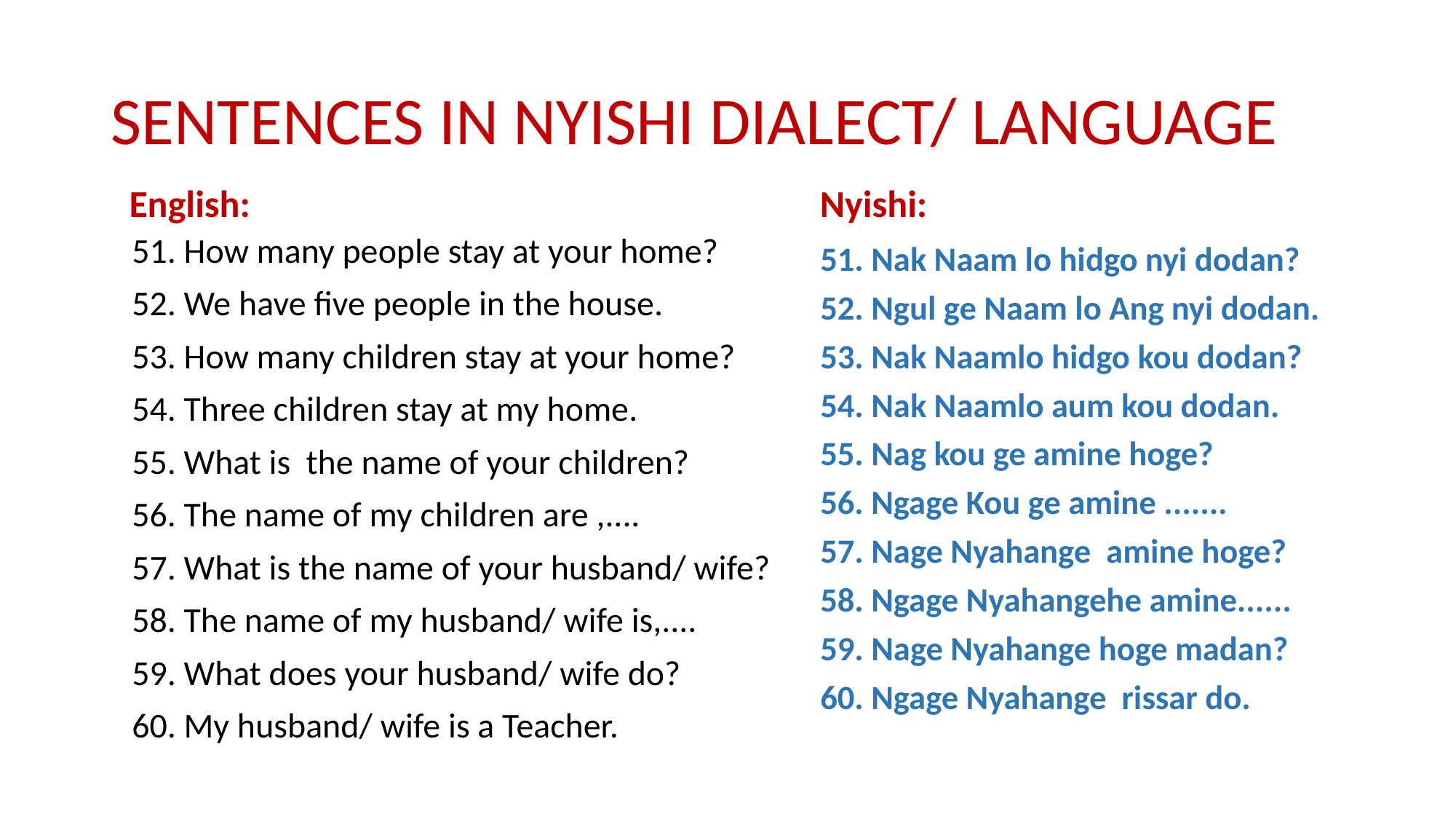

# SENTENCES IN NYISHI DIALECT/ LANGUAGE
English:				                 Nyishi:
51. How many people stay at your home?
52. We have five people in the house.
53. How many children stay at your home?
54. Three children stay at my home.
55. What is  the name of your children?
56. The name of my children are ,....
57. What is the name of your husband/ wife?
58. The name of my husband/ wife is,....
59. What does your husband/ wife do?
60. My husband/ wife is a Teacher.

51. Nak Naam lo hidgo nyi dodan?
52. Ngul ge Naam lo Ang nyi dodan.
53. Nak Naamlo hidgo kou dodan?
54. Nak Naamlo aum kou dodan.
55. Nag kou ge amine hoge?
56. Ngage Kou ge amine .......
57. Nage Nyahange  amine hoge?
58. Ngage Nyahangehe amine......
59. Nage Nyahange hoge madan?
60. Ngage Nyahange  rissar do.